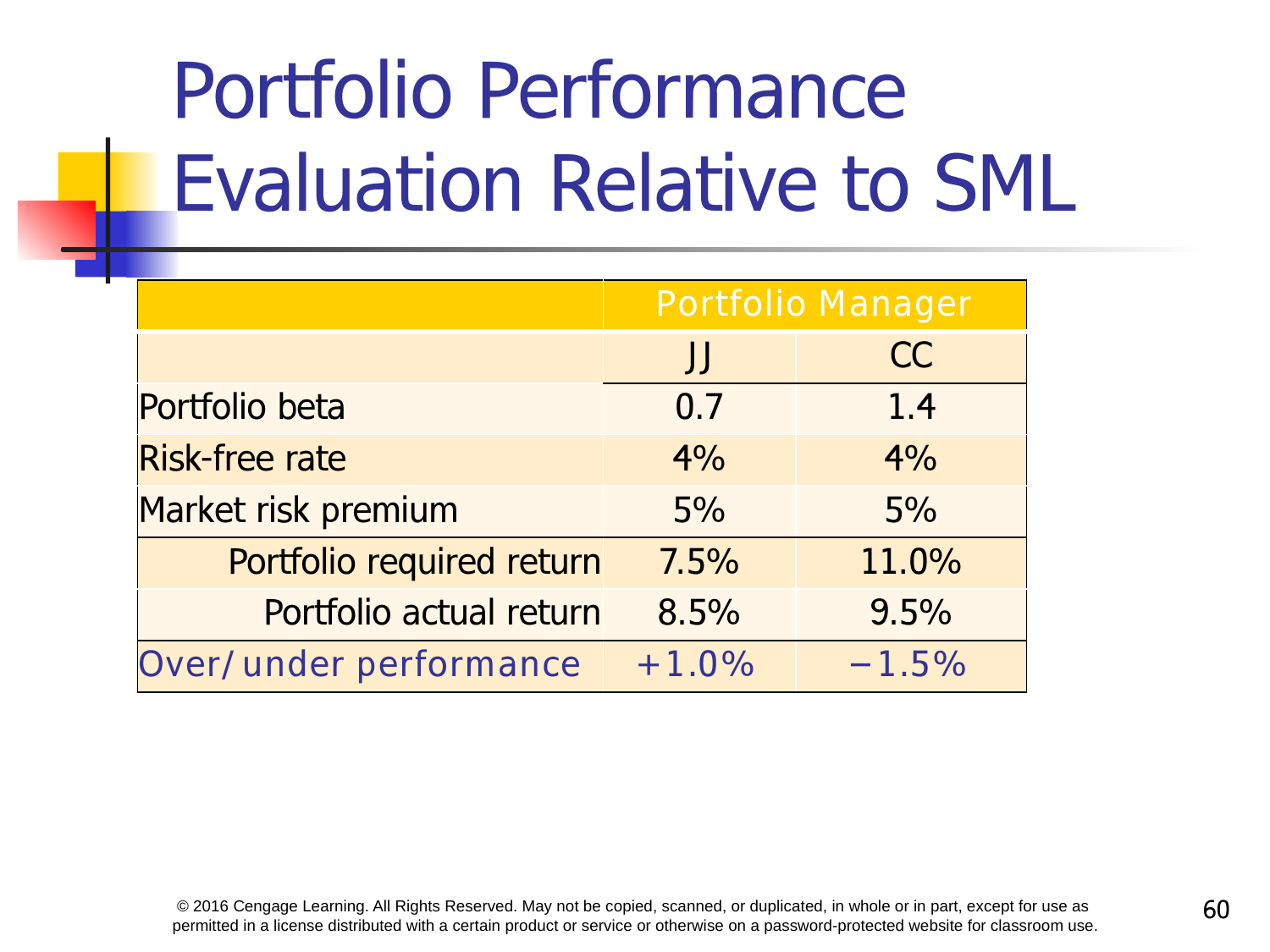

# Portfolio Performance Evaluation Relative to SML
|  | Portfolio Manager |  |
| --- | --- | --- |
|  | JJ | CC |
| Portfolio beta | 0.7 | 1.4 |
| Risk-free rate | 4% | 4% |
| Market risk premium | 5% | 5% |
| Portfolio required return | 7.5% | 11.0% |
| Portfolio actual return | 8.5% | 9.5% |
| Over/under performance | +1.0% | −1.5% |
60